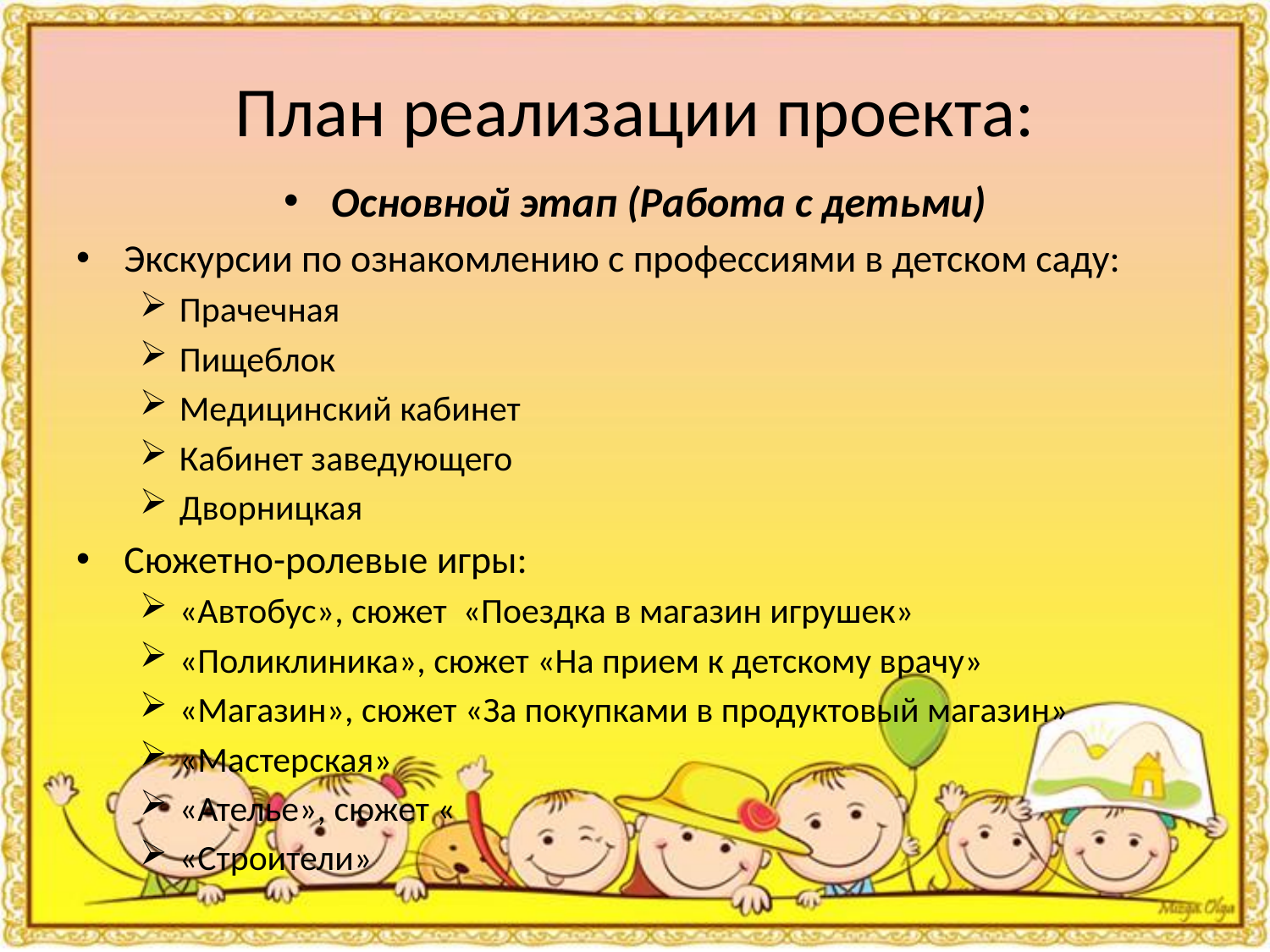

# План реализации проекта:
Основной этап (Работа с детьми)
Экскурсии по ознакомлению с профессиями в детском саду:
Прачечная
Пищеблок
Медицинский кабинет
Кабинет заведующего
Дворницкая
Сюжетно-ролевые игры:
«Автобус», сюжет  «Поездка в магазин игрушек»
«Поликлиника», сюжет «На прием к детскому врачу»
«Магазин», сюжет «За покупками в продуктовый магазин»
«Мастерская»
«Ателье», сюжет «
«Строители»